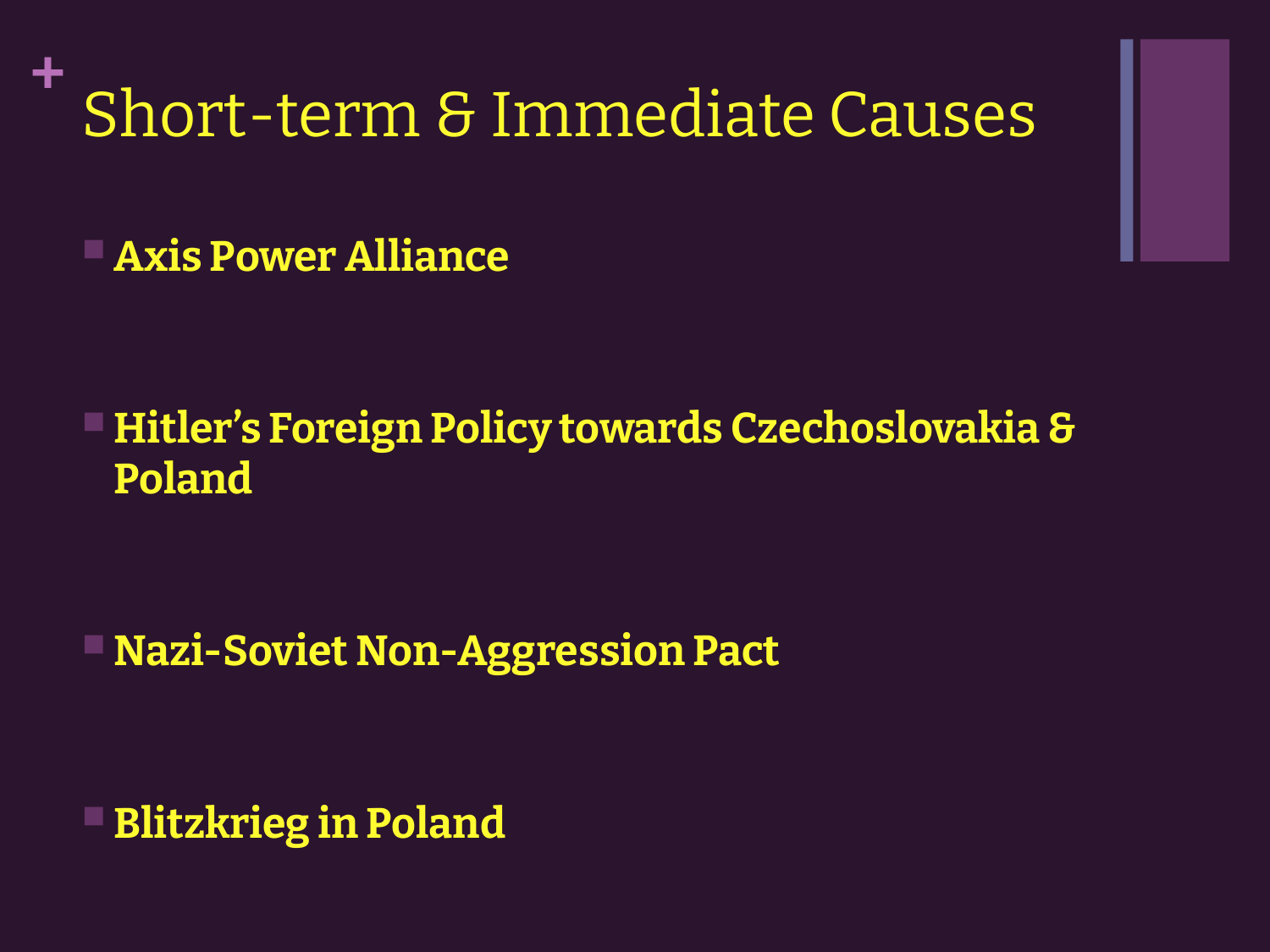

# Short-term & Immediate Causes
Axis Power Alliance

Hitler’s Foreign Policy towards Czechoslovakia & Poland

Nazi-Soviet Non-Aggression Pact

Blitzkrieg in Poland